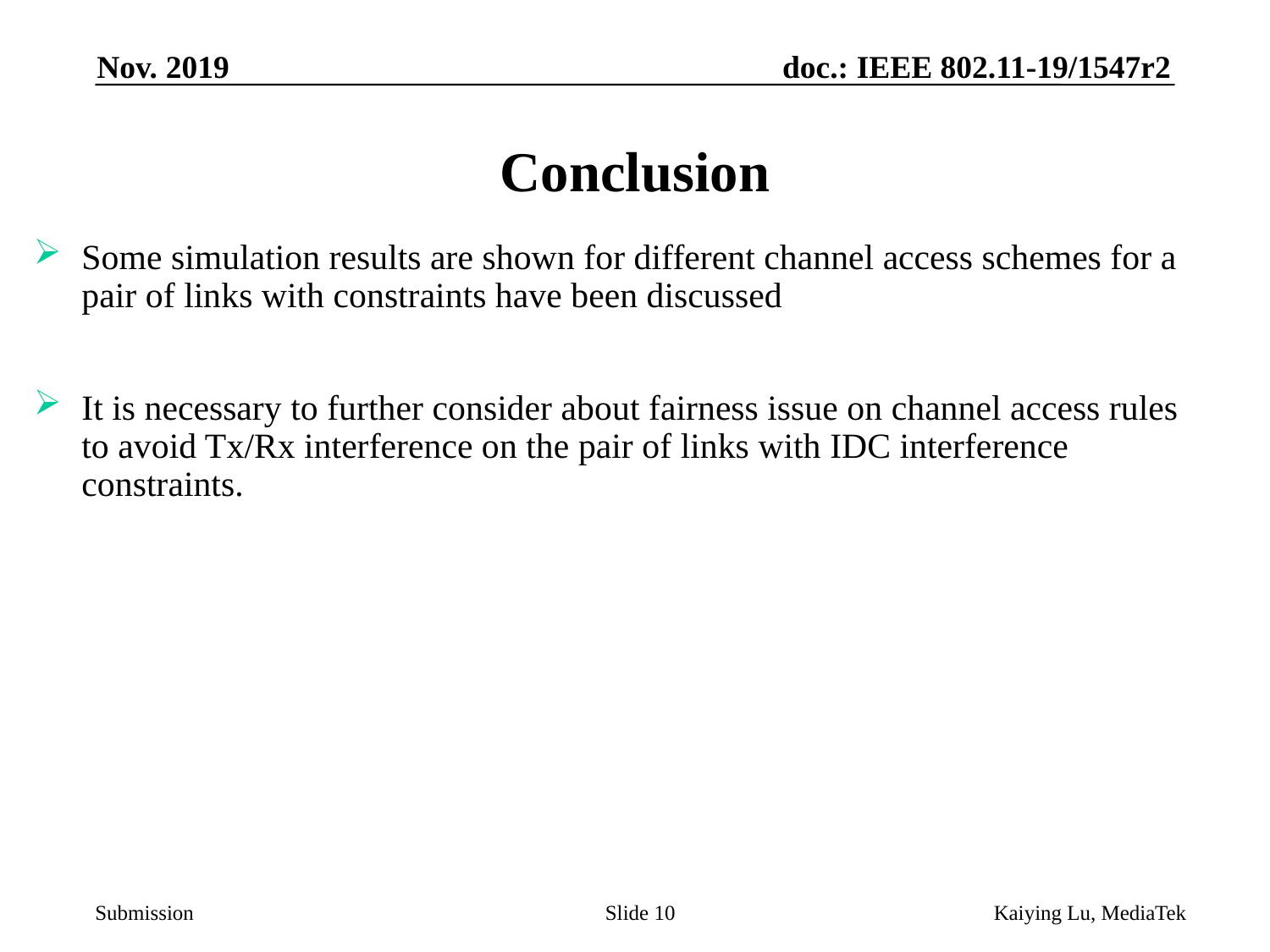

Nov. 2019
# Conclusion
Some simulation results are shown for different channel access schemes for a  pair of links with constraints have been discussed

It is necessary to further consider about fairness issue on channel access rules to avoid Tx/Rx interference on the pair of links with IDC interference constraints.

Slide 10
Kaiying Lu, MediaTek